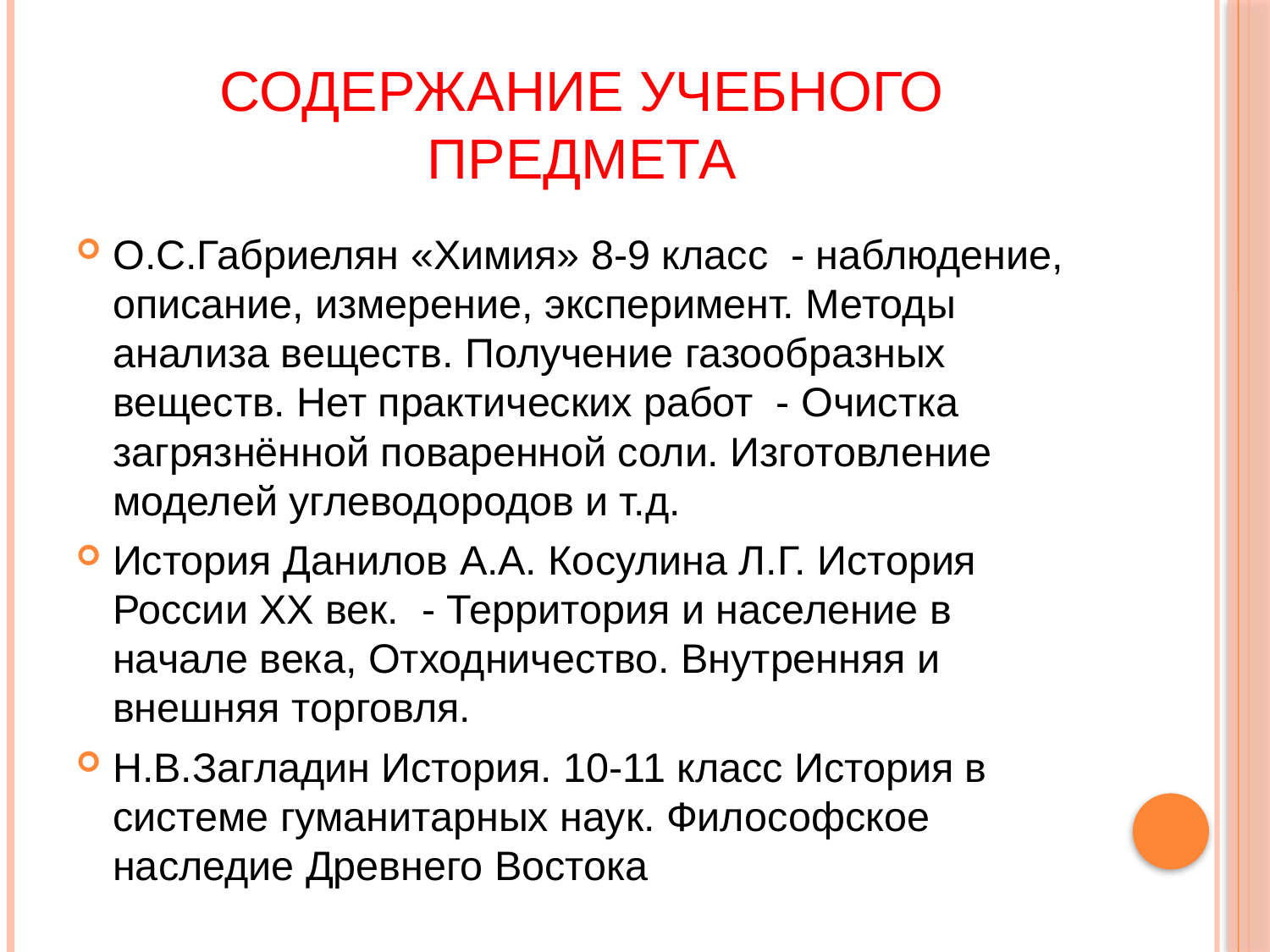

# Содержание учебного предмета
О.С.Габриелян «Химия» 8-9 класс  - наблюдение, описание, измерение, эксперимент. Методы  анализа веществ. Получение газообразных веществ. Нет практических работ  - Очистка загрязнённой поваренной соли. Изготовление  моделей углеводородов и т.д.
История Данилов А.А. Косулина Л.Г. История России ХХ век.  - Территория и население в начале века, Отходничество. Внутренняя и внешняя торговля.
Н.В.Загладин История. 10-11 класс История в системе гуманитарных наук. Философское наследие Древнего Востока